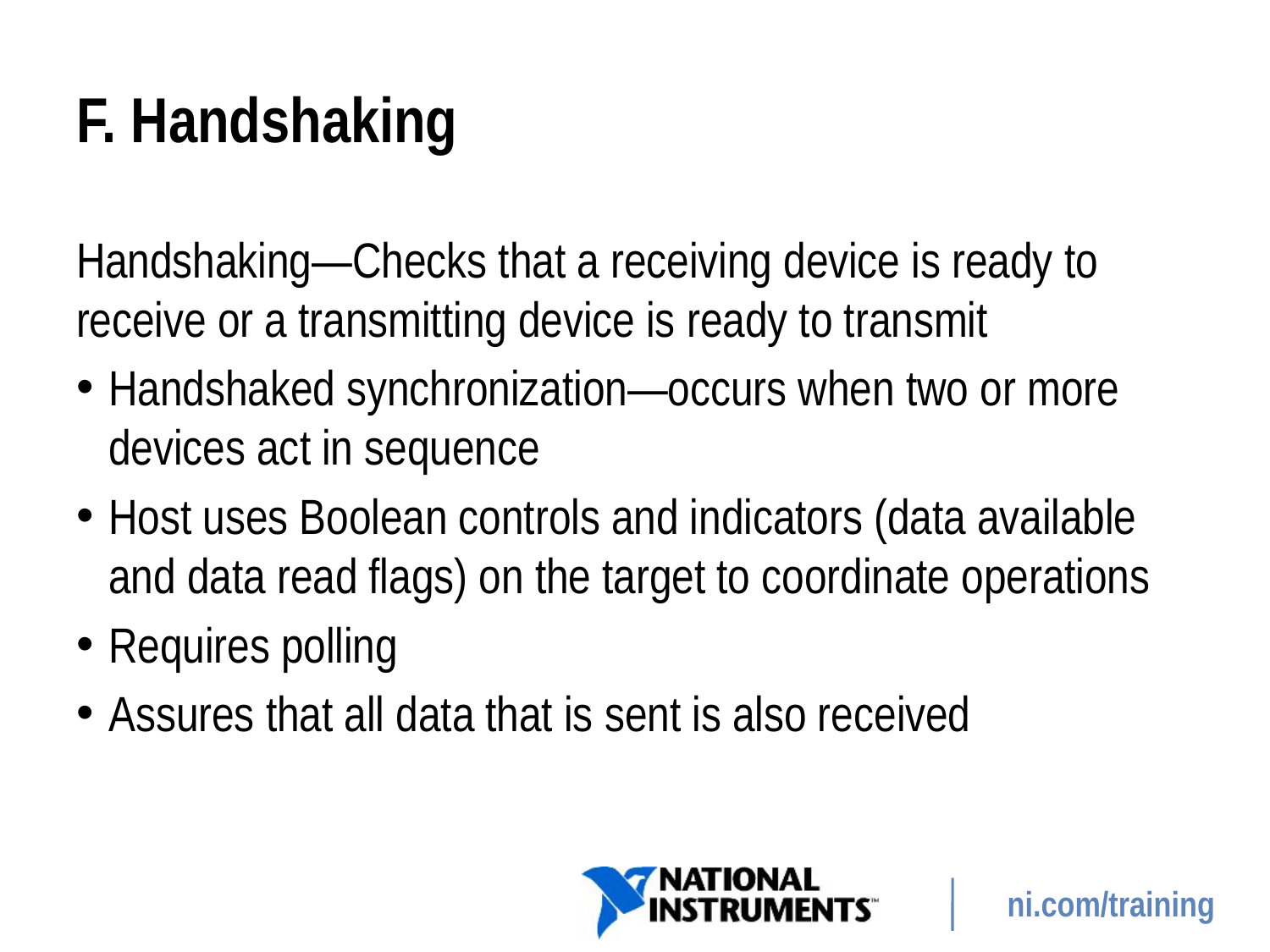

# F. Handshaking
Handshaking—Checks that a receiving device is ready to receive or a transmitting device is ready to transmit
Handshaked synchronization—occurs when two or more devices act in sequence
Host uses Boolean controls and indicators (data available and data read flags) on the target to coordinate operations
Requires polling
Assures that all data that is sent is also received